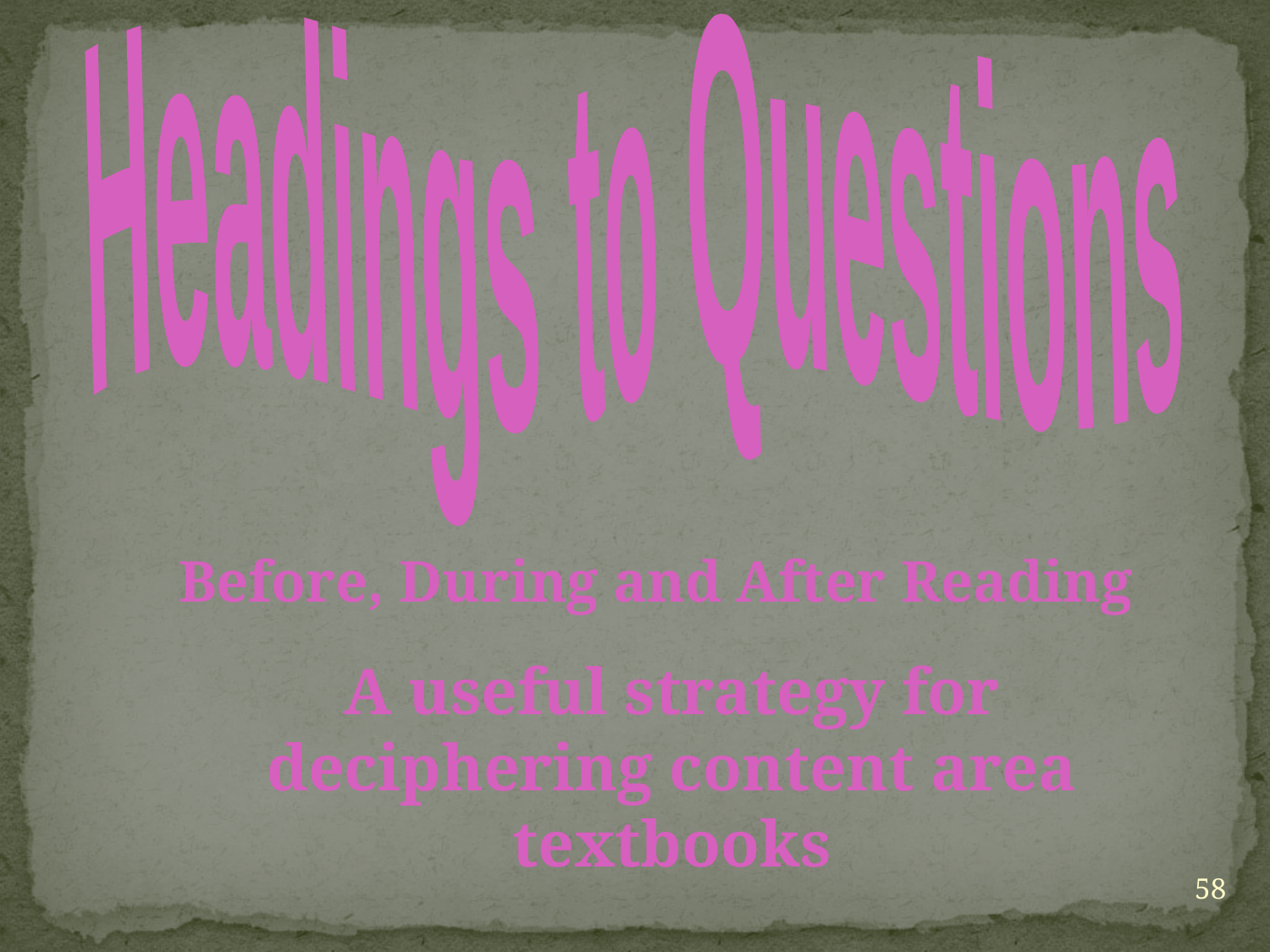

Headings to Questions
Before, During and After Reading
A useful strategy for deciphering content area textbooks
58